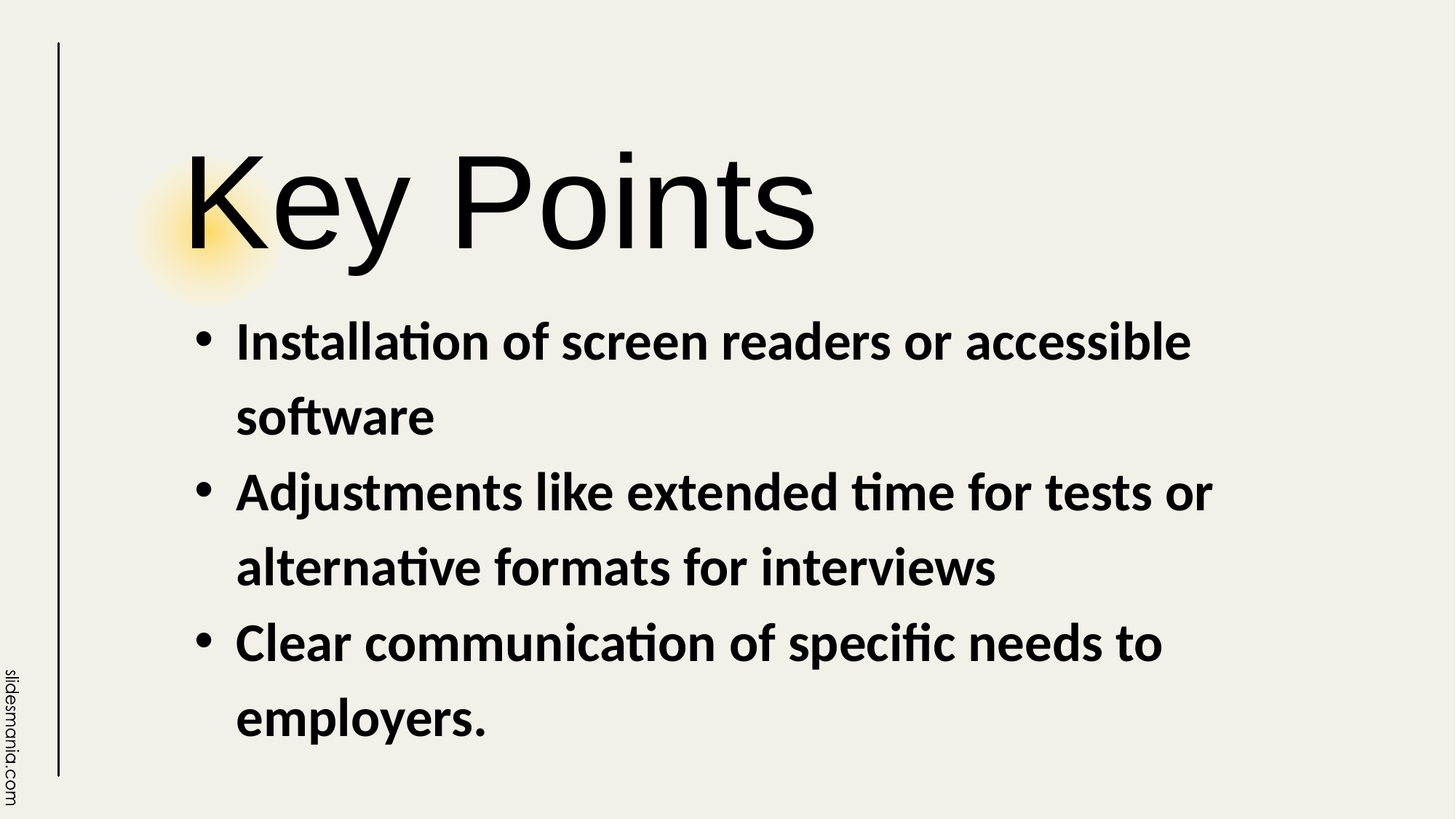

# Key Points

Installation of screen readers or accessible software
Adjustments like extended time for tests or alternative formats for interviews
Clear communication of specific needs to employers.